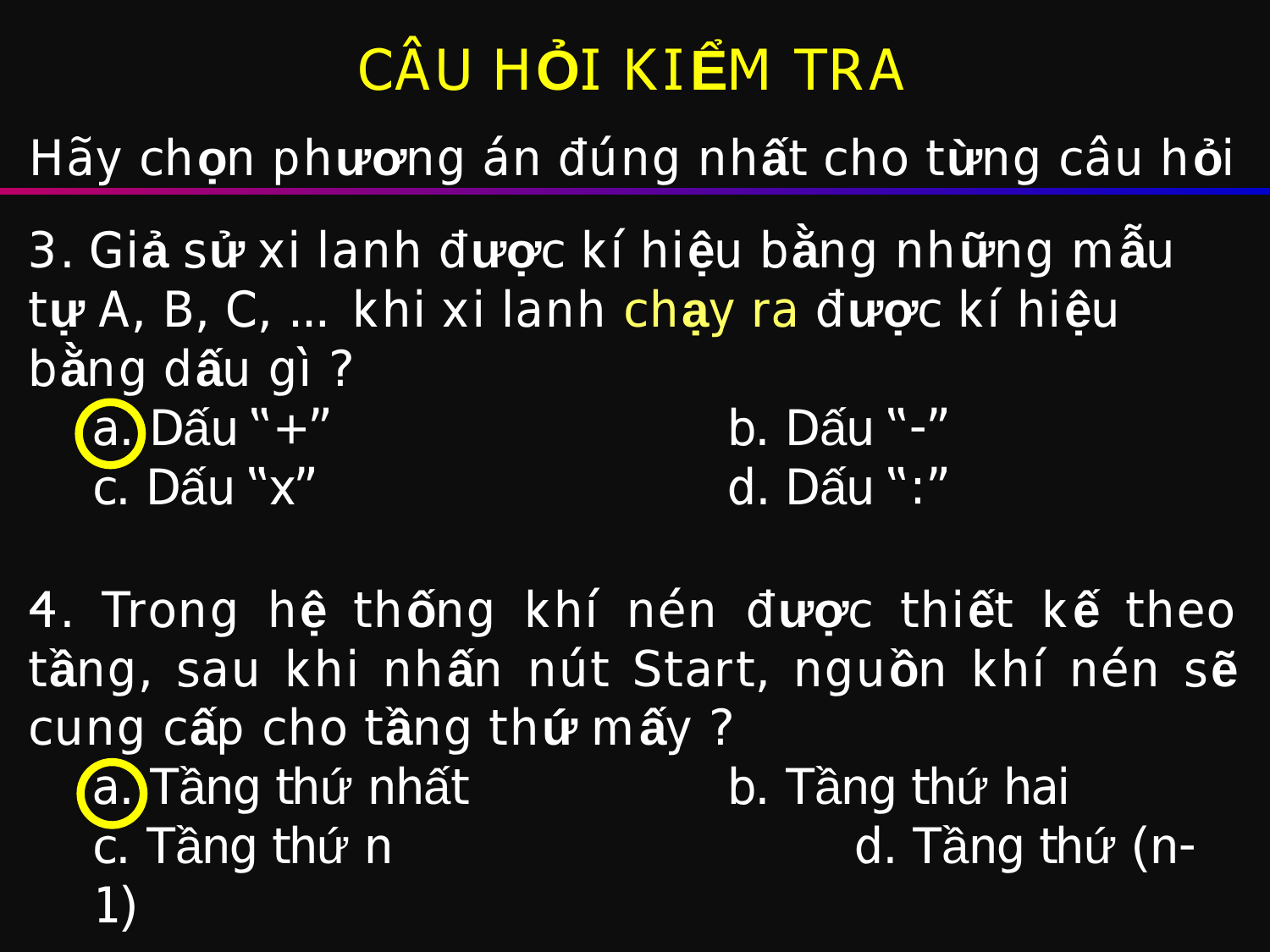

CÂU HỎI KIỂM TRA
Hãy chọn phương án đúng nhất cho từng câu hỏi

3. Giả sử xi lanh được kí hiệu bằng những mẫu tự A, B, C, … khi xi lanh chạy ra được kí hiệu bằng dấu gì ?
a. Dấu “+”				b. Dấu “-”
c. Dấu “x”				d. Dấu “:”

4. Trong hệ thống khí nén được thiết kế theo tầng, sau khi nhấn nút Start, nguồn khí nén sẽ cung cấp cho tầng thứ mấy ?
a. Tầng thứ nhất			b. Tầng thứ hai
c. Tầng thứ n				d. Tầng thứ (n-1)